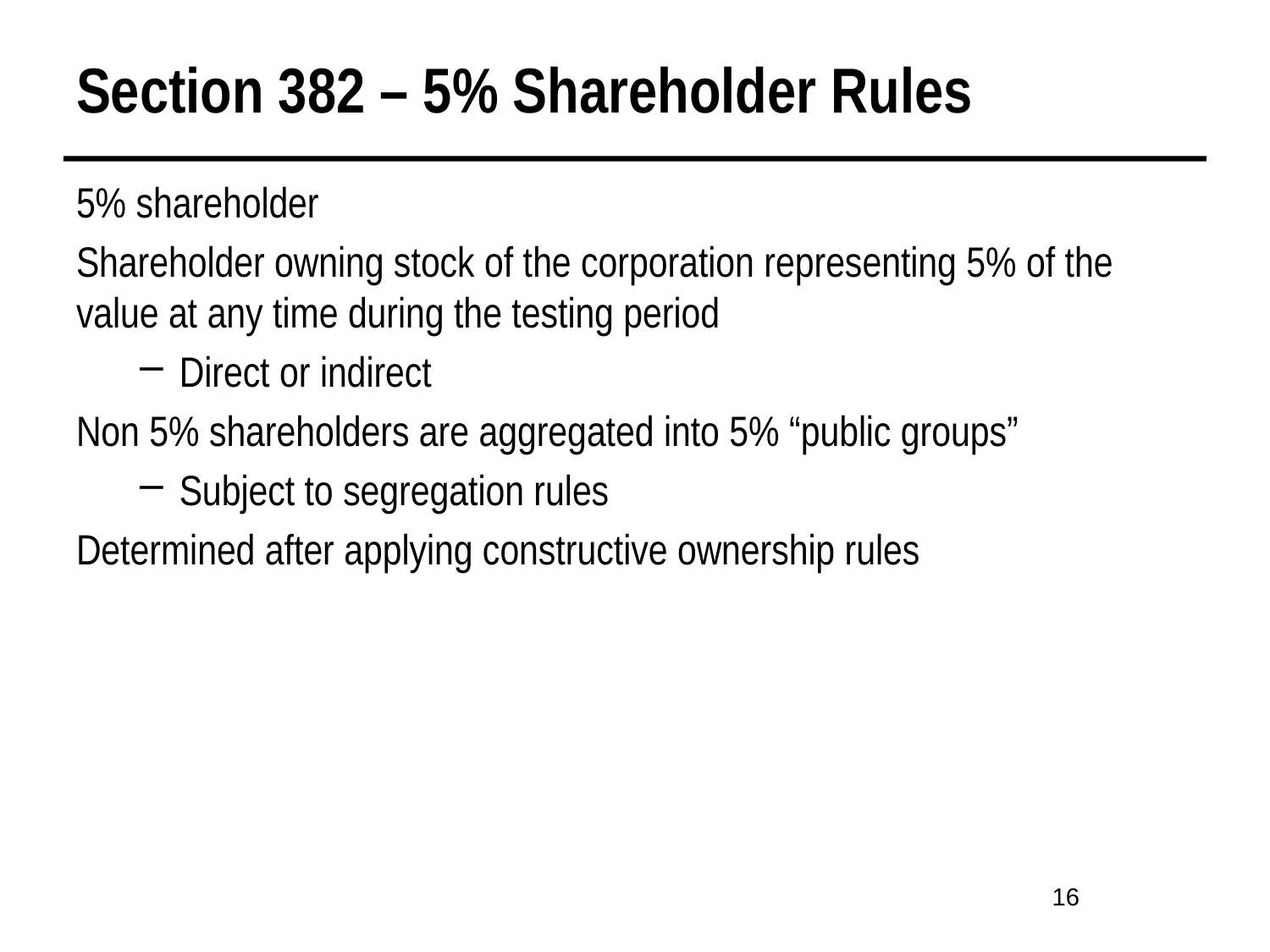

# Section 382 – 5% Shareholder Rules
5% shareholder
Shareholder owning stock of the corporation representing 5% of the value at any time during the testing period
Direct or indirect
Non 5% shareholders are aggregated into 5% “public groups”
Subject to segregation rules
Determined after applying constructive ownership rules
16